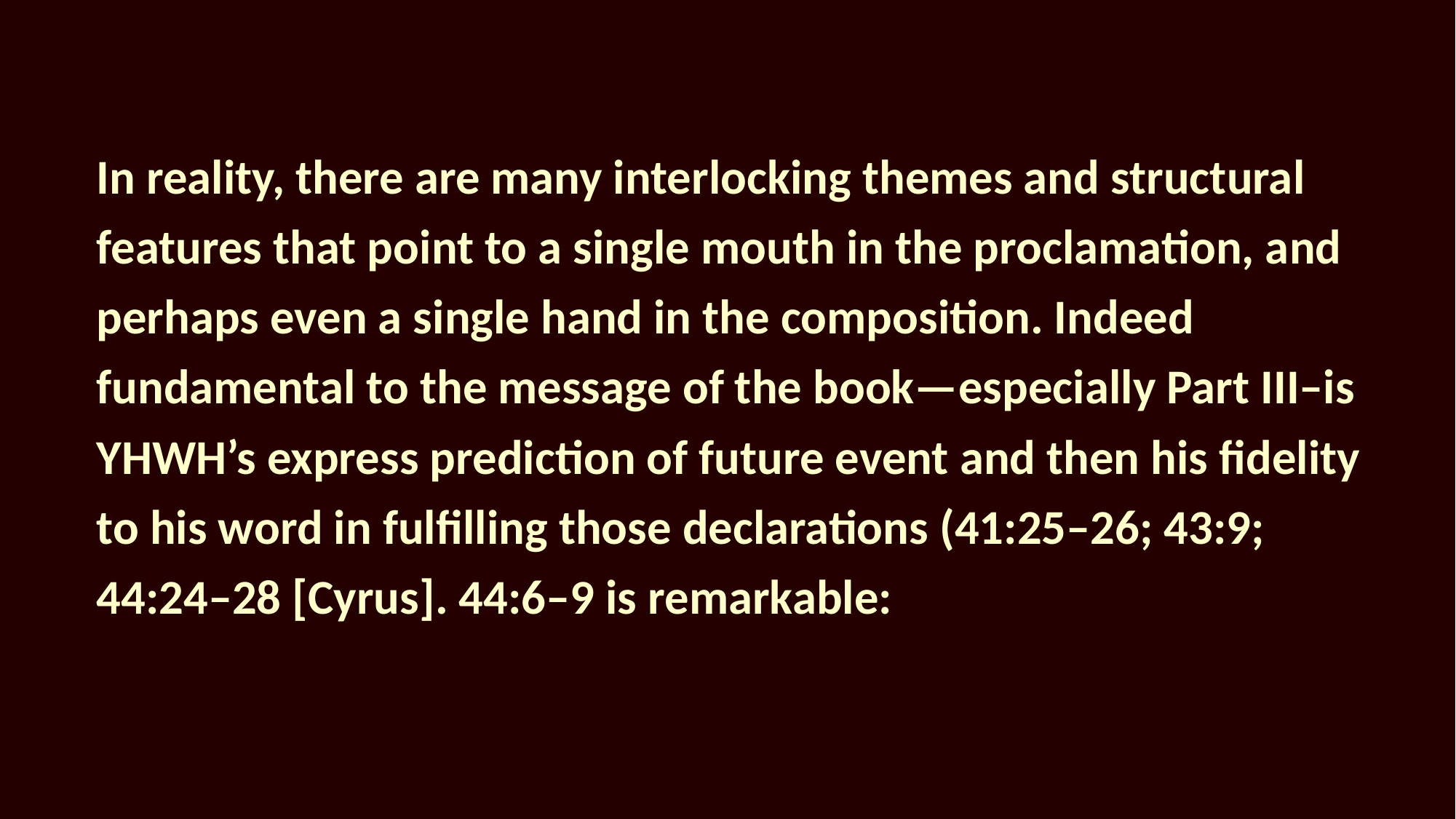

In reality, there are many interlocking themes and structural features that point to a single mouth in the proclamation, and perhaps even a single hand in the composition. Indeed fundamental to the message of the book—especially Part III–is YHWH’s express prediction of future event and then his fidelity to his word in fulfilling those declarations (41:25–26; 43:9; 44:24–28 [Cyrus]. 44:6–9 is remarkable: